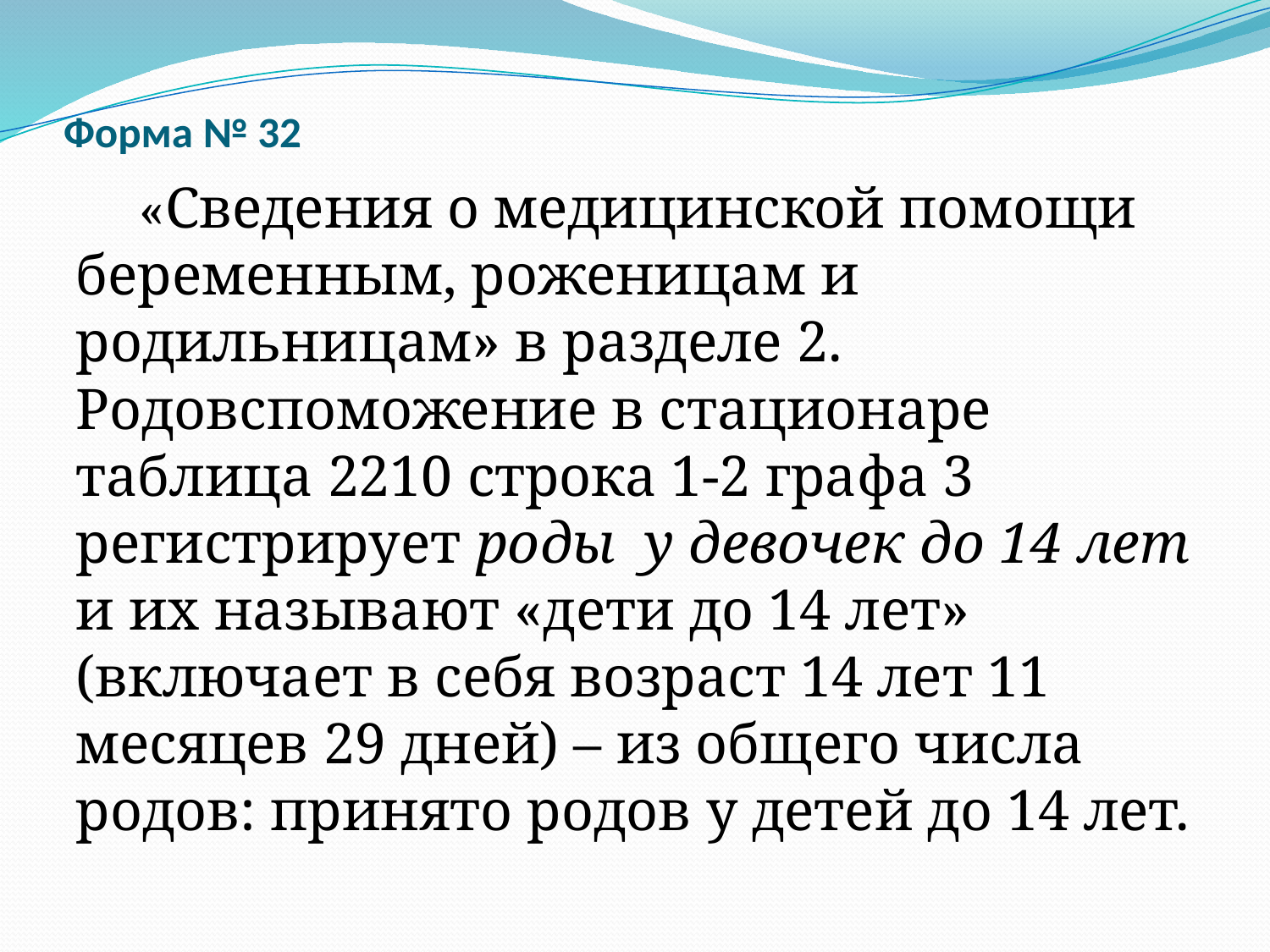

# Форма № 32
      «Сведения о медицинской помощи беременным, роженицам и родильницам» в разделе 2. Родовспоможение в стационаре таблица 2210 строка 1-2 графа 3  регистрирует роды  у девочек до 14 лет и их называют «дети до 14 лет» (включает в себя возраст 14 лет 11 месяцев 29 дней) – из общего числа родов: принято родов у детей до 14 лет.